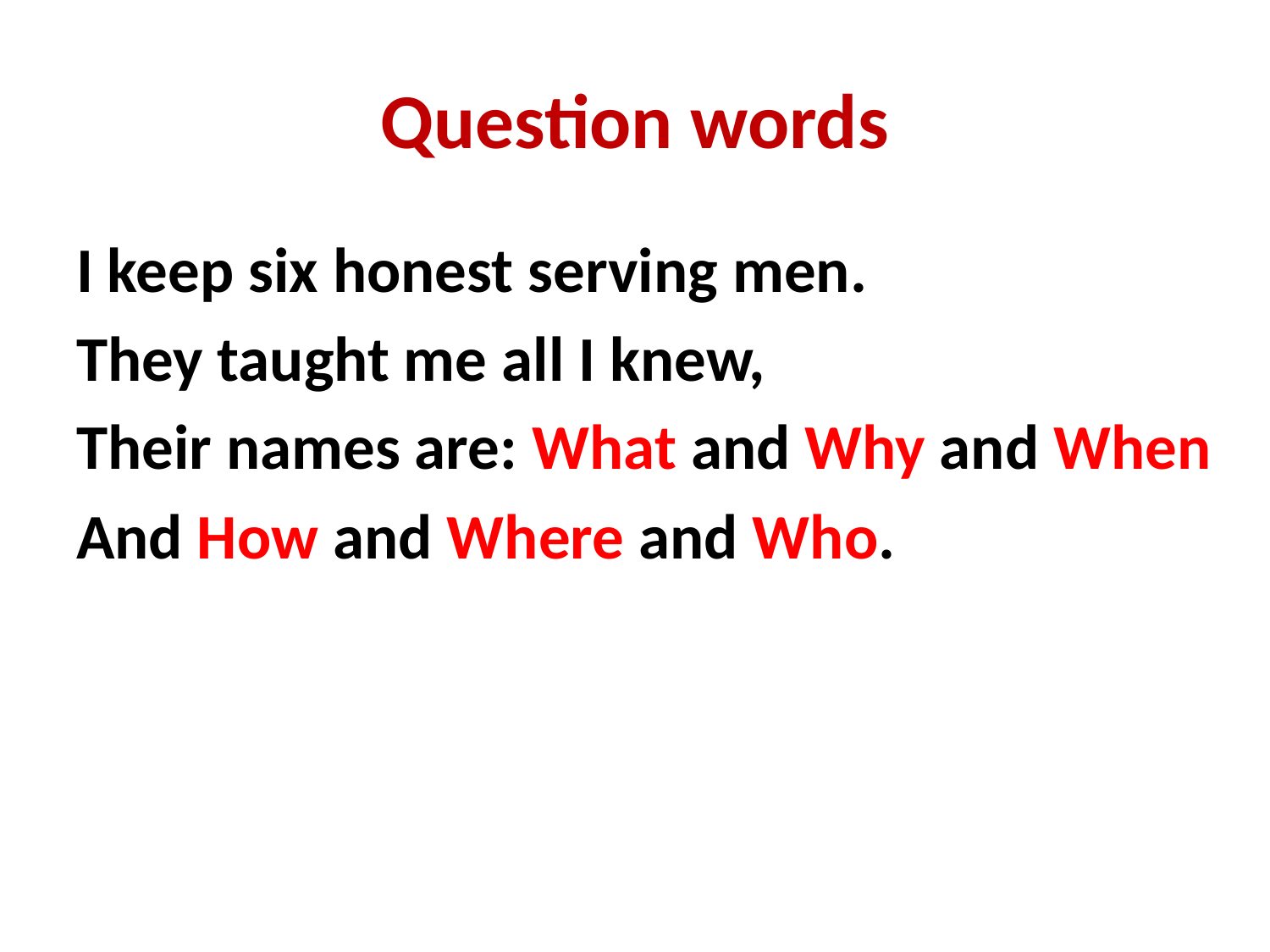

# Question words
I keep six honest serving men.
They taught me all I knew,
Their names are: What and Why and When
And How and Where and Who.